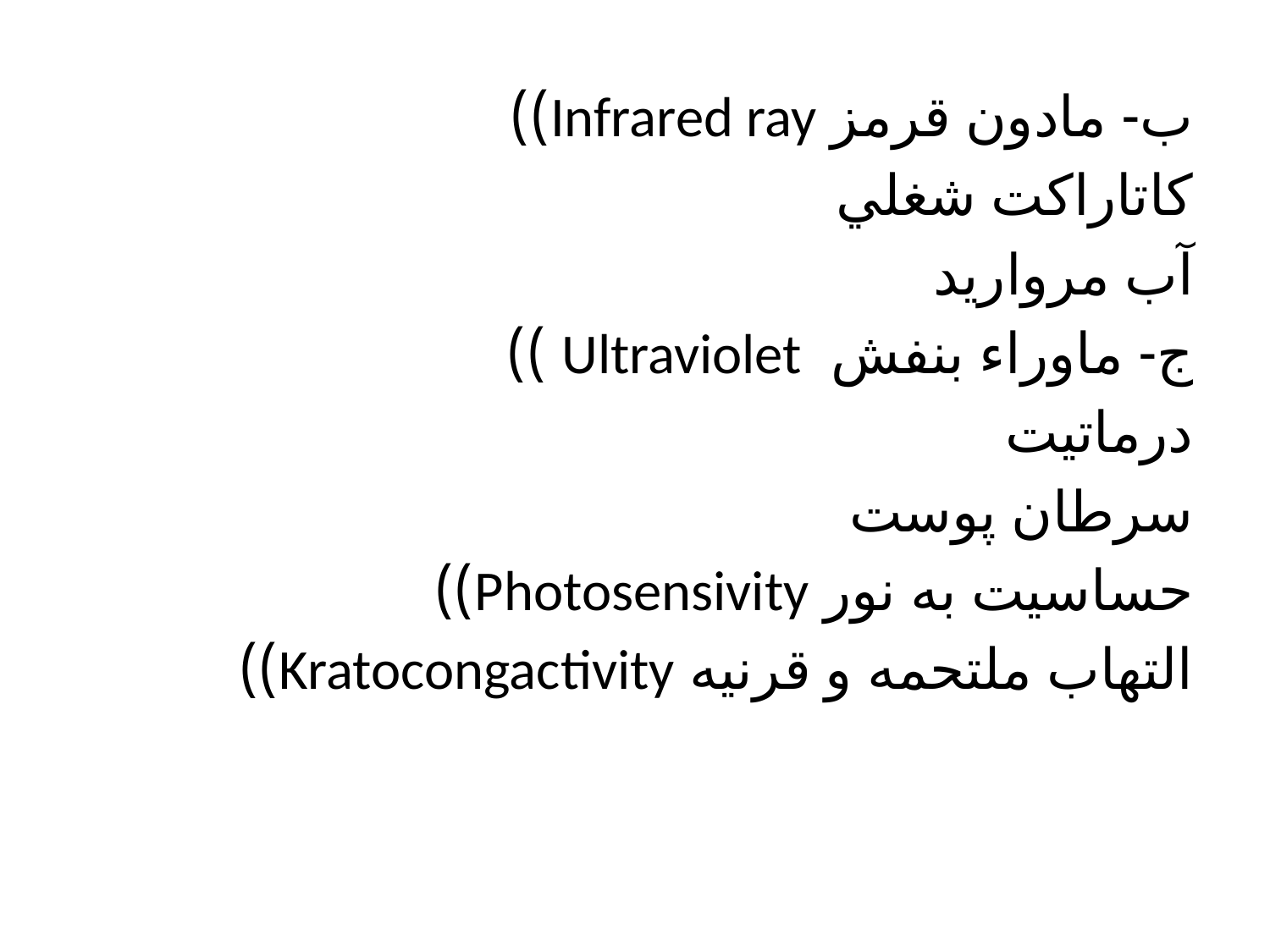

ب- مادون قرمز Infrared ray))
كاتاراكت شغلي
آب مرواريد
ج- ماوراء بنفش  Ultraviolet ))
درماتيت
سرطان پوست
حساسيت به نور Photosensivity))
التهاب ملتحمه و قرنيه Kratocongactivity))